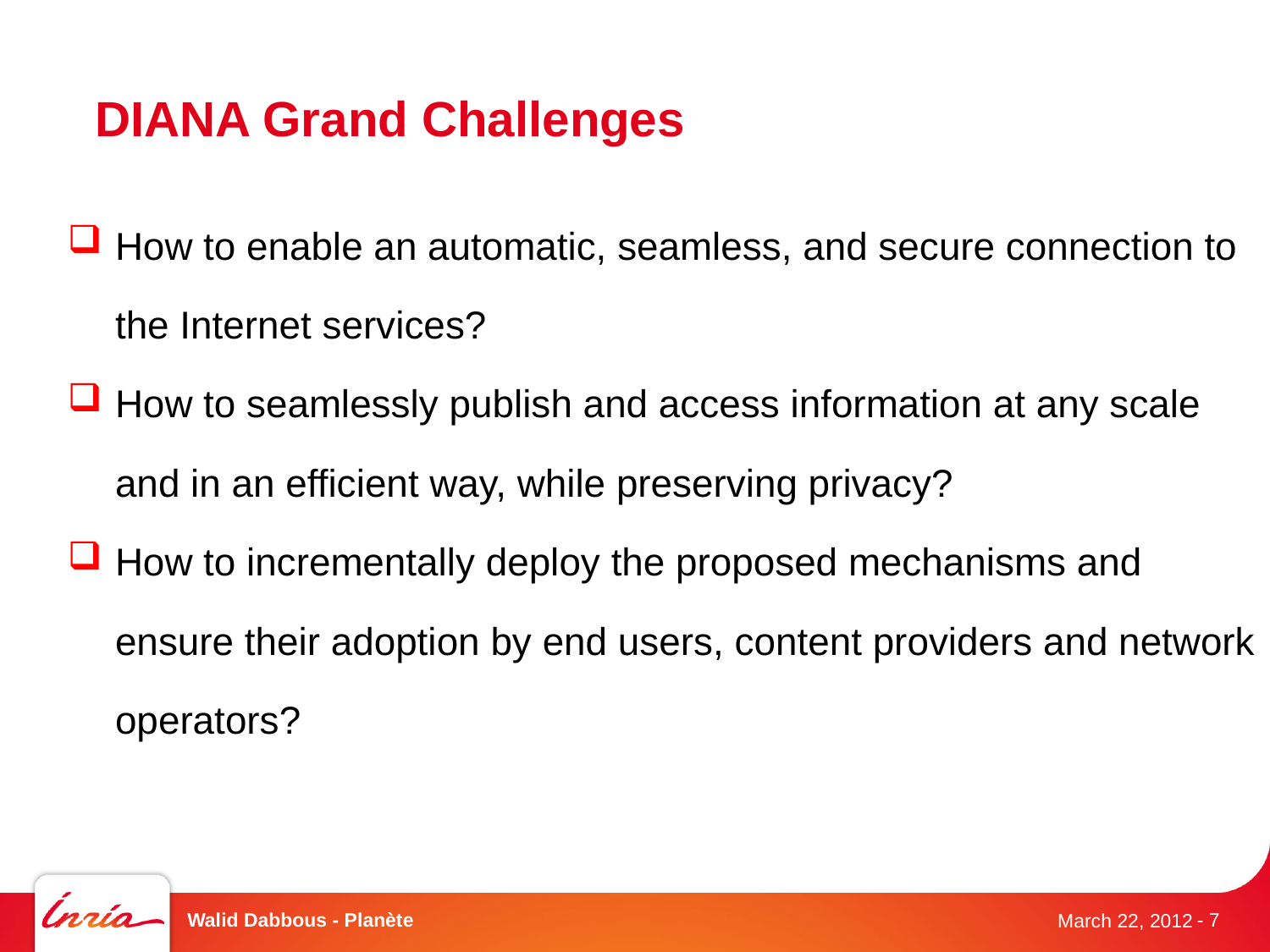

# DIANA Grand Challenges
How to enable an automatic, seamless, and secure connection to the Internet services?
How to seamlessly publish and access information at any scale and in an efficient way, while preserving privacy?
How to incrementally deploy the proposed mechanisms and ensure their adoption by end users, content providers and network operators?
Walid Dabbous - Planète
- 7
March 22, 2012